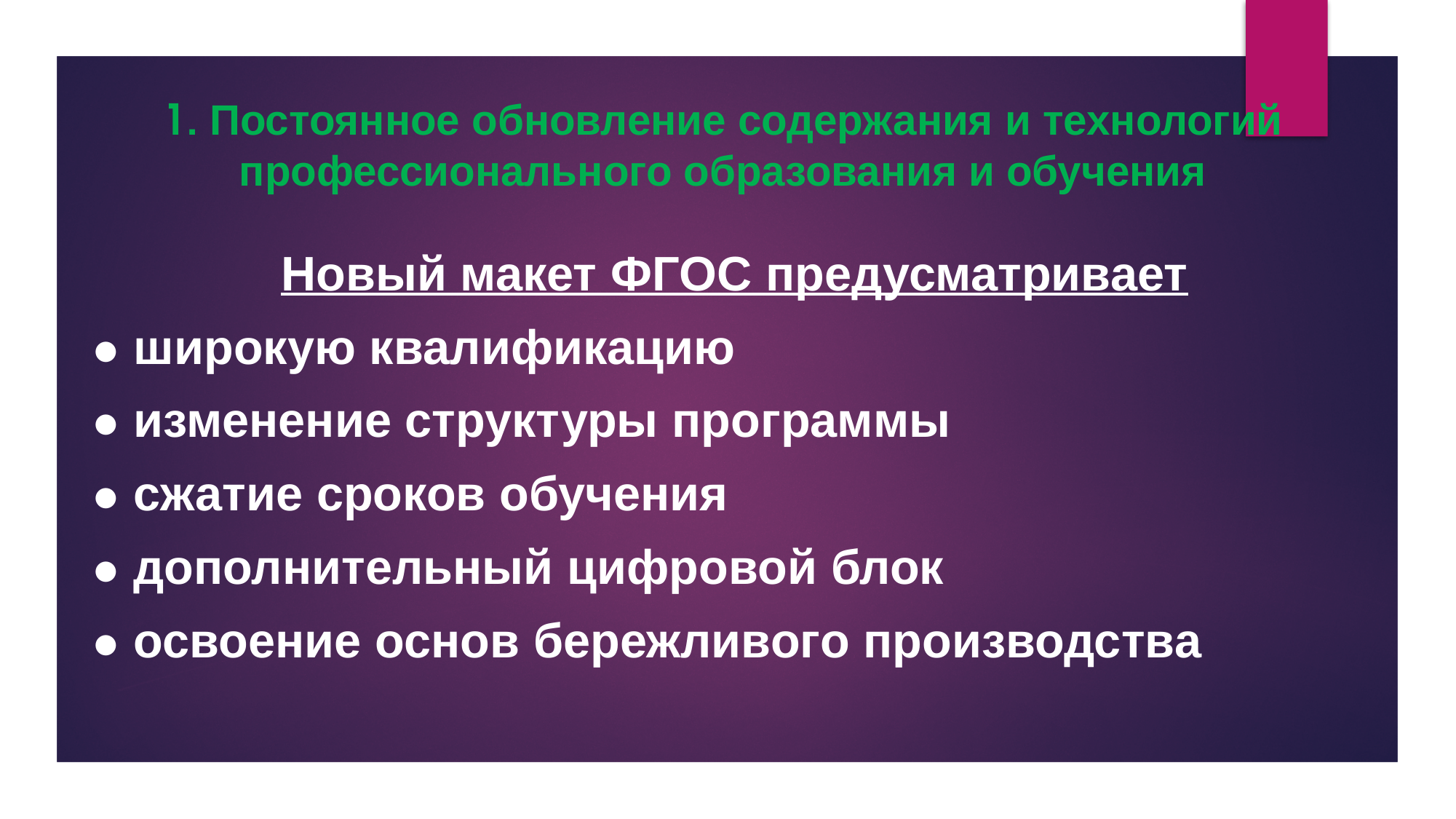

# 1. Постоянное обновление содержания и технологий профессионального образования и обучения
Новый макет ФГОС предусматривает
• широкую квалификацию
• изменение структуры программы
• сжатие сроков обучения
• дополнительный цифровой блок
• освоение основ бережливого производства